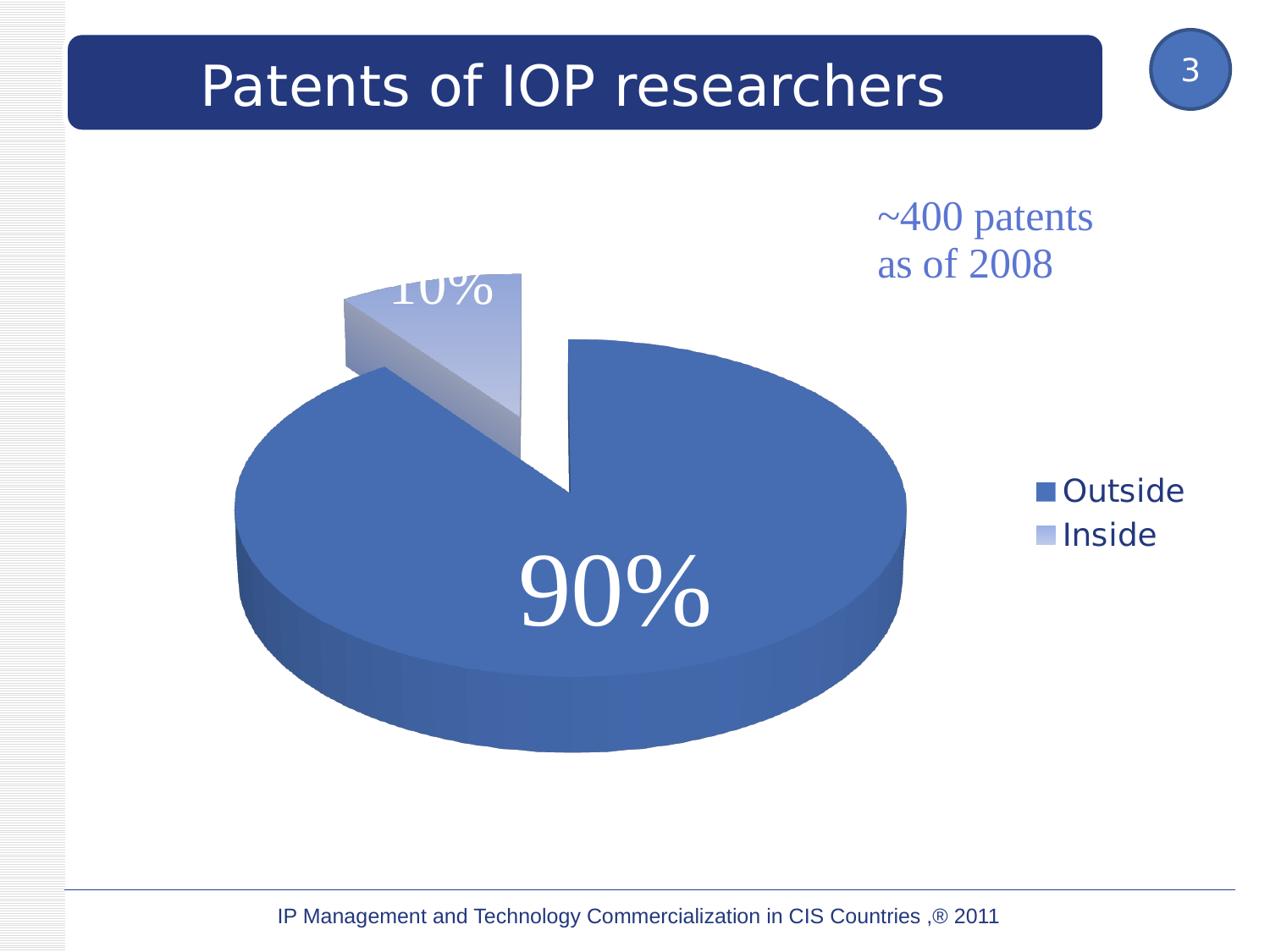

3
# Patents of IOP researchers

[unsupported chart]

IP Management and Technology Commercialization in CIS Countries ,® 2011